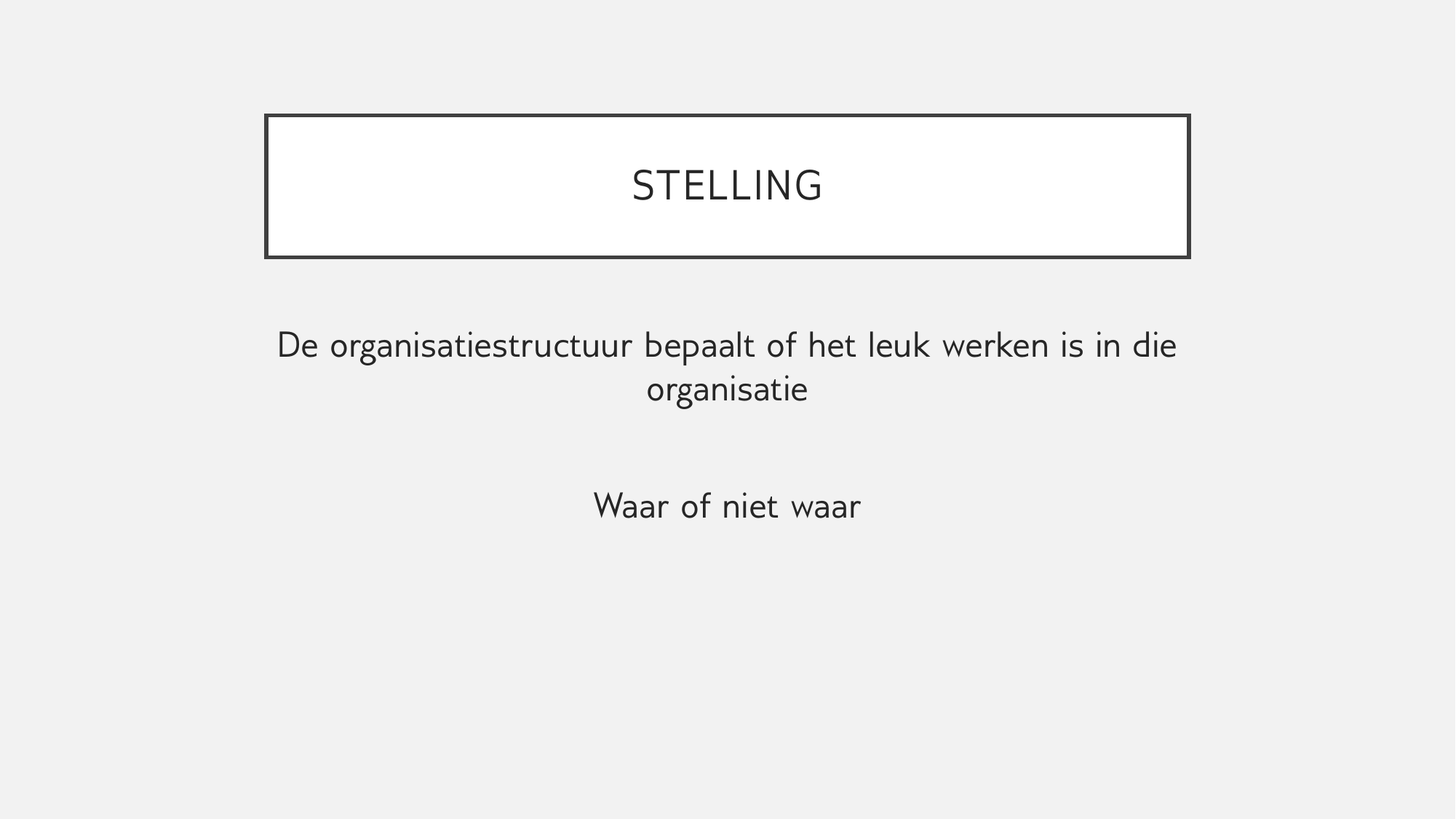

# stelling
De organisatiestructuur bepaalt of het leuk werken is in die organisatie

Waar of niet waar